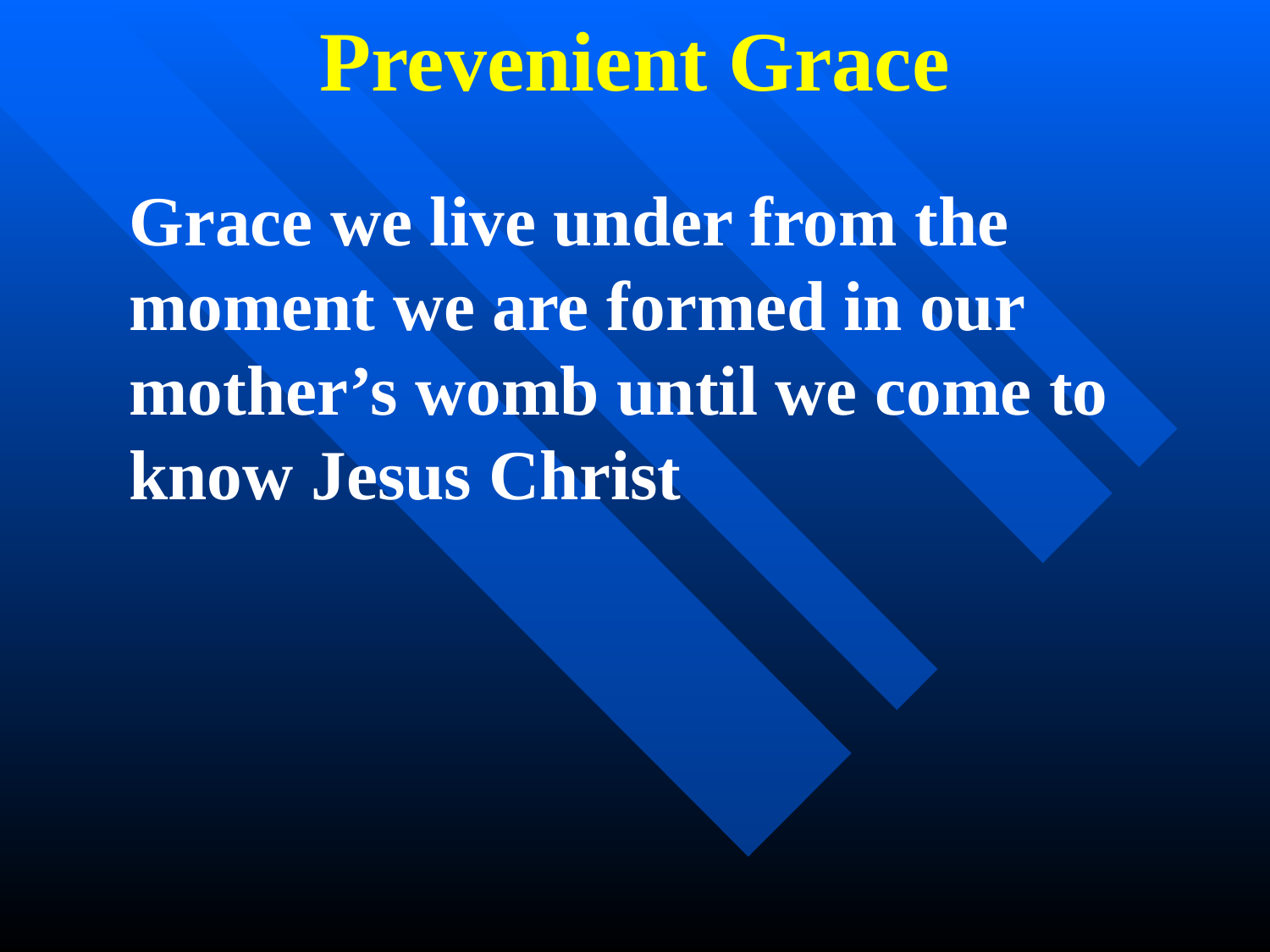

Prevenient Grace
Grace we live under from the moment we are formed in our mother’s womb until we come to know Jesus Christ